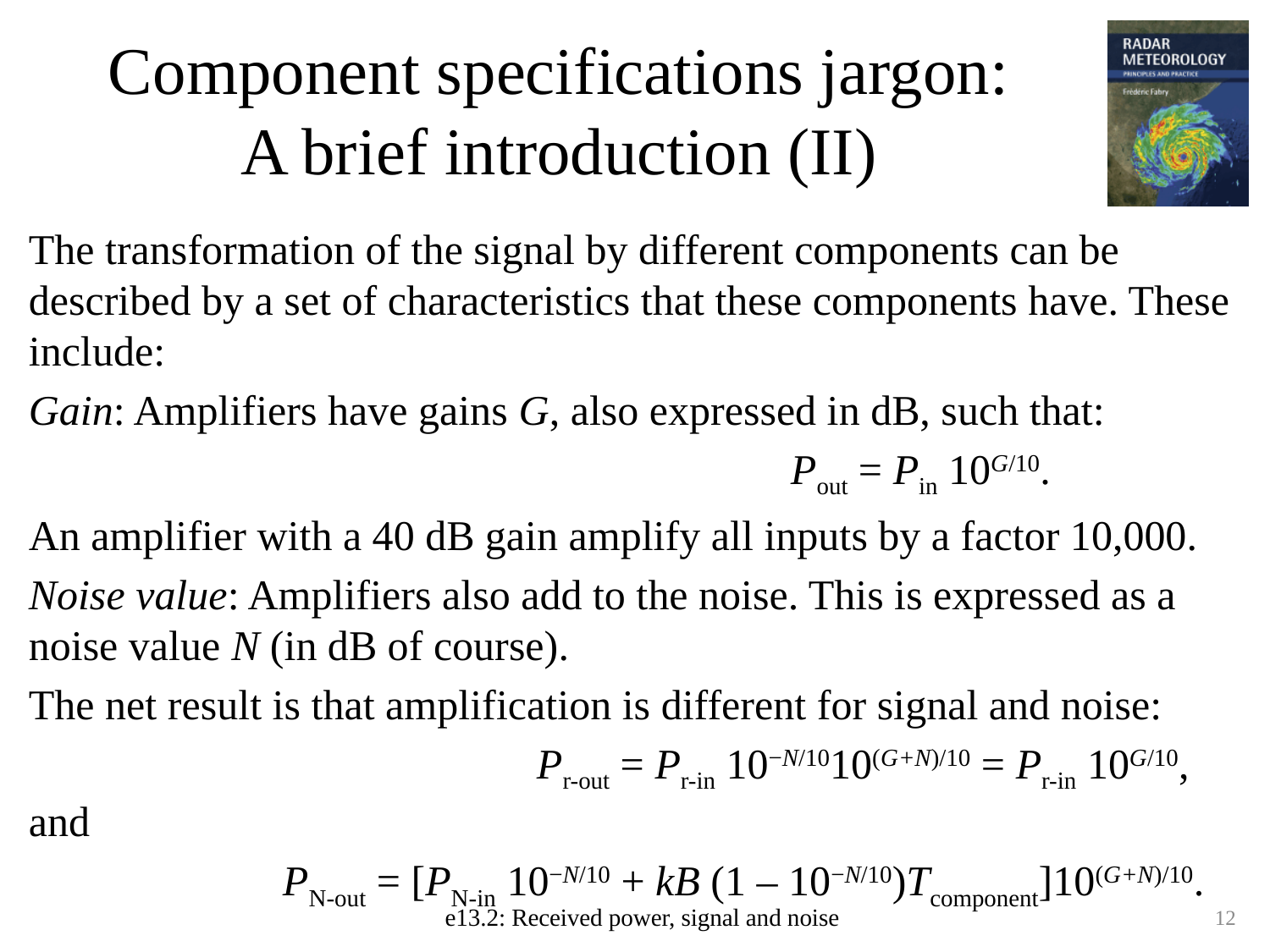

# Component specifications jargon: A brief introduction (II)
The transformation of the signal by different components can be described by a set of characteristics that these components have. These include:
Gain: Amplifiers have gains G, also expressed in dB, such that:
						Pout = Pin 10G/10.
An amplifier with a 40 dB gain amplify all inputs by a factor 10,000.
Noise value: Amplifiers also add to the noise. This is expressed as a noise value N (in dB of course).
The net result is that amplification is different for signal and noise:
				Pr-out = Pr-in 10−N/1010(G+N)/10 = Pr-in 10G/10, and
		PN-out = [PN-in 10−N/10 + kB (1 – 10−N/10)Tcomponent]10(G+N)/10.
e13.2: Received power, signal and noise
12